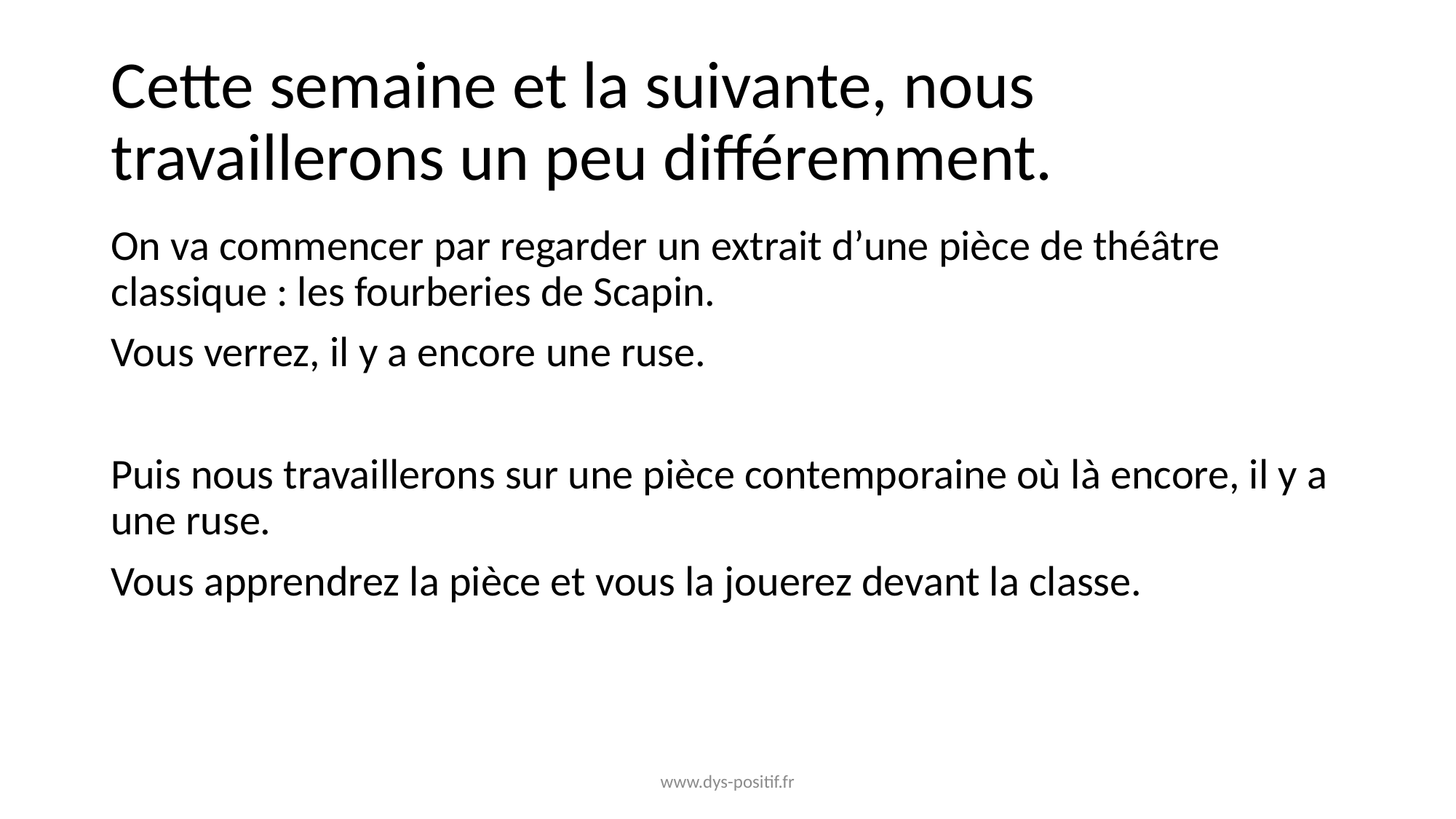

# Cette semaine et la suivante, nous travaillerons un peu différemment.
On va commencer par regarder un extrait d’une pièce de théâtre classique : les fourberies de Scapin.
Vous verrez, il y a encore une ruse.

Puis nous travaillerons sur une pièce contemporaine où là encore, il y a une ruse.
Vous apprendrez la pièce et vous la jouerez devant la classe.

www.dys-positif.fr